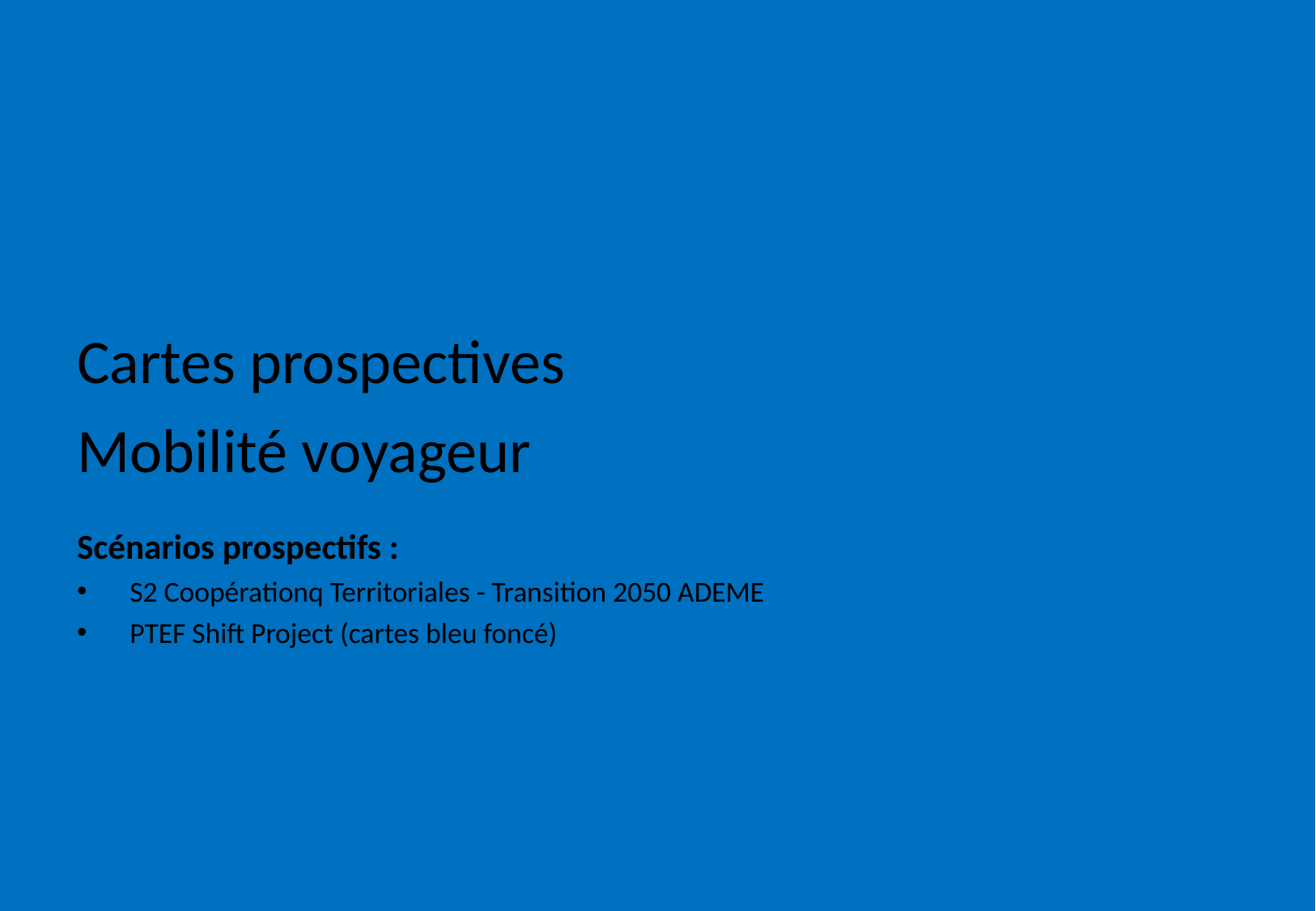

Cartes prospectives
Mobilité voyageur

Scénarios prospectifs :
S2 Coopérationq Territoriales - Transition 2050 ADEME
PTEF Shift Project (cartes bleu foncé)